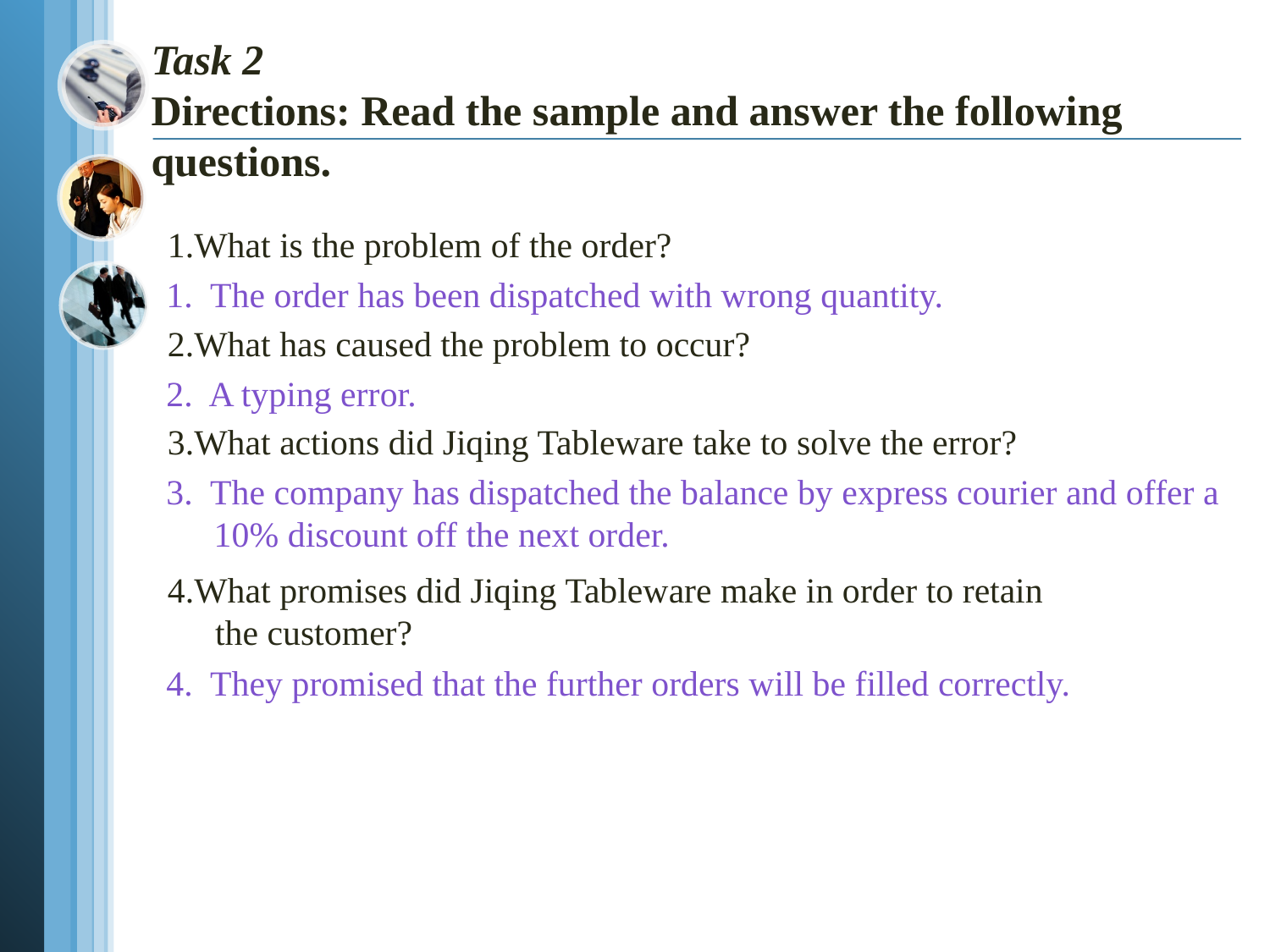

# Task 2 Directions: Read the sample and answer the following questions.
1.What is the problem of the order?

2.What has caused the problem to occur?

3.What actions did Jiqing Tableware take to solve the error?

4.What promises did Jiqing Tableware make in order to retain the customer?
1.  The order has been dispatched with wrong quantity.

2.  A typing error.

3.  The company has dispatched the balance by express courier and offer a 10% discount off the next order.

4.  They promised that the further orders will be filled correctly.